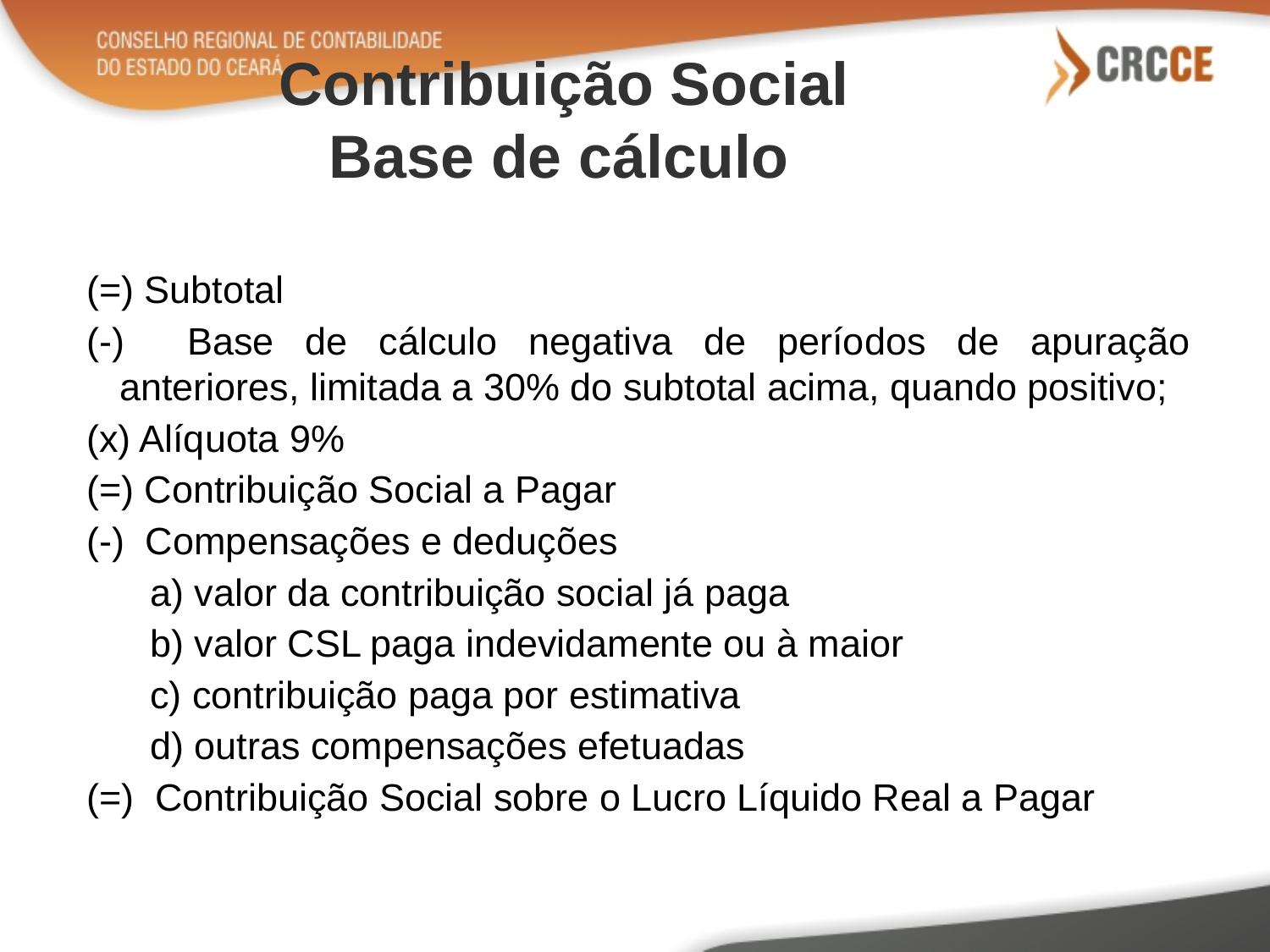

# Contribuição Social Base de cálculo

(=) Subtotal
(-)  Base de cálculo negativa de períodos de apuração anteriores, limitada a 30% do subtotal acima, quando positivo;
(x) Alíquota 9%
(=) Contribuição Social a Pagar
(-)  Compensações e deduções
      a) valor da contribuição social já paga
      b) valor CSL paga indevidamente ou à maior
      c) contribuição paga por estimativa
      d) outras compensações efetuadas
(=)  Contribuição Social sobre o Lucro Líquido Real a Pagar